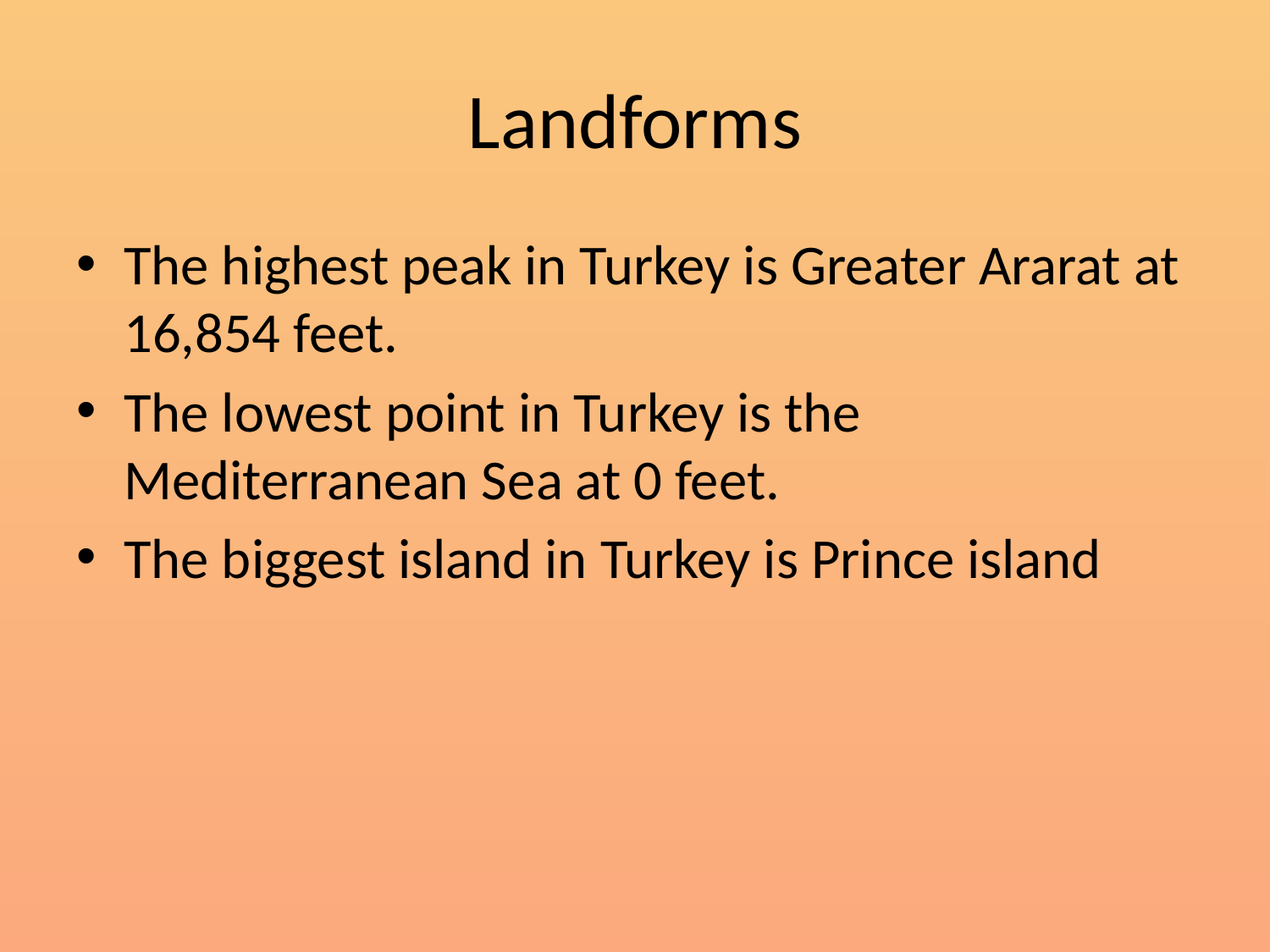

# Landforms
The highest peak in Turkey is Greater Ararat at 16,854 feet.
The lowest point in Turkey is the Mediterranean Sea at 0 feet.
The biggest island in Turkey is Prince island